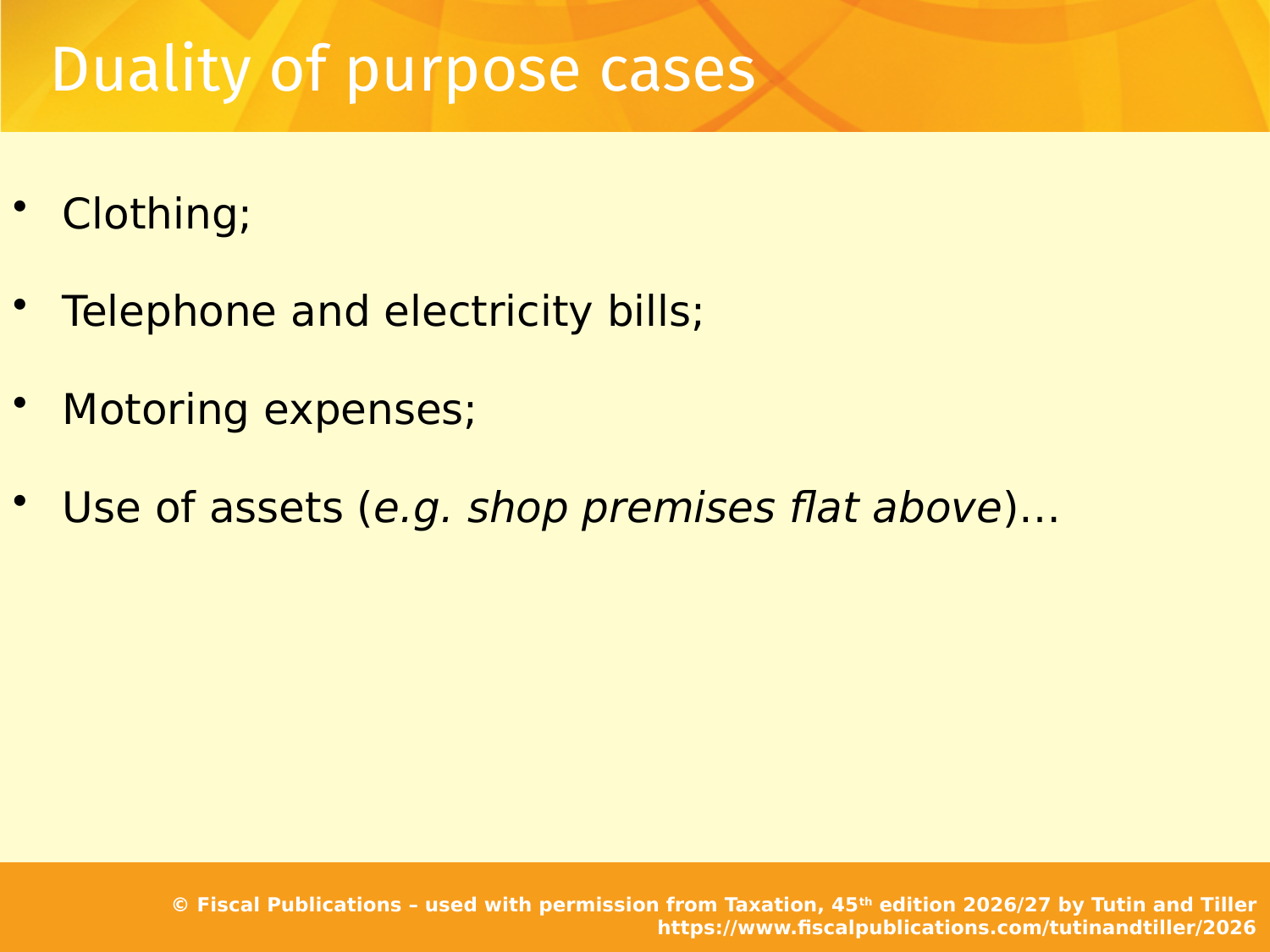

# Duality of purpose cases

Clothing;

Telephone and electricity bills;

Motoring expenses;

Use of assets (e.g. shop premises flat above)…